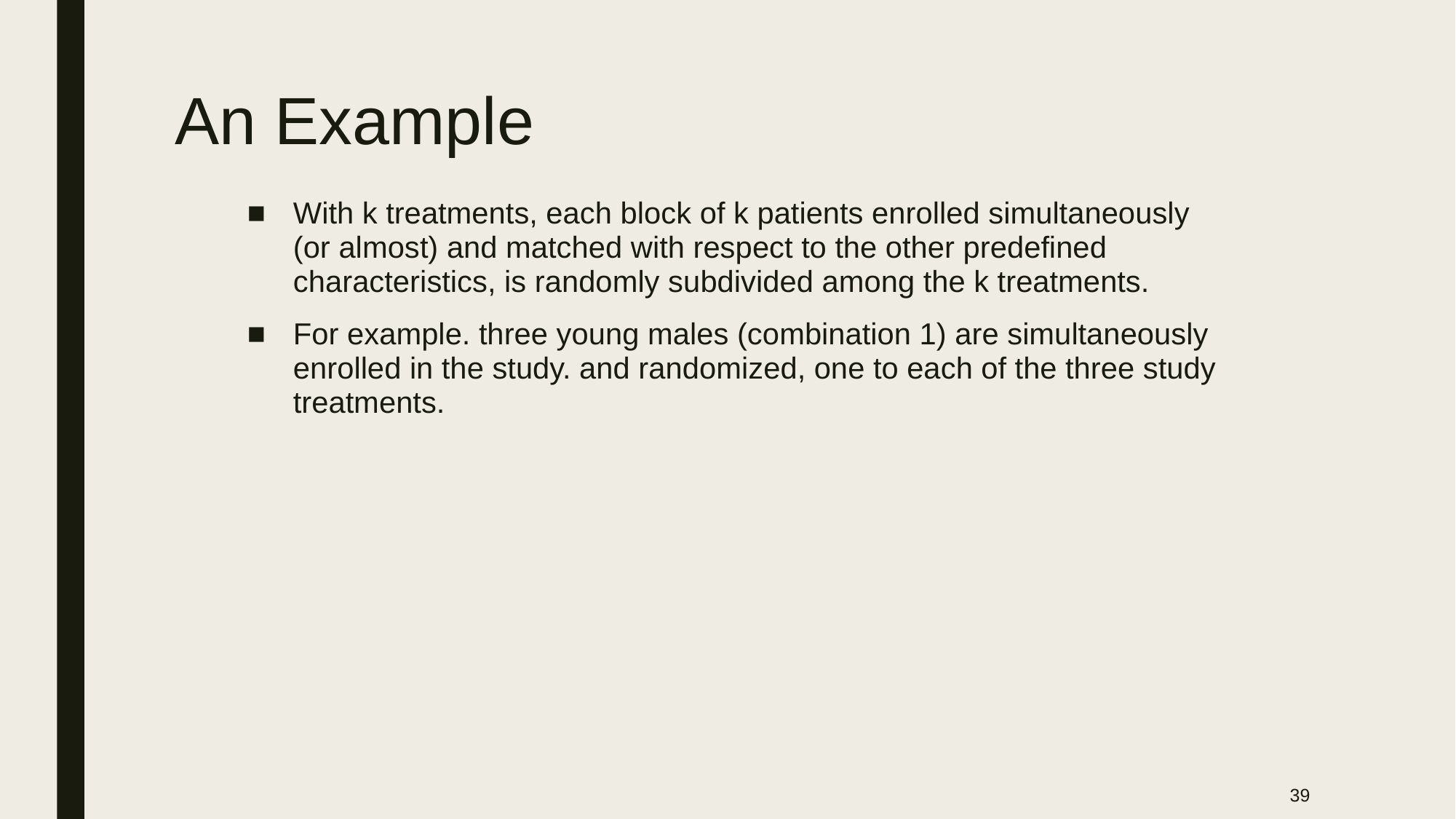

# An Example
With k treatments, each block of k patients enrolled simultaneously (or almost) and matched with respect to the other predefined characteristics, is randomly subdivided among the k treatments.
For example. three young males (combination 1) are simultaneously enrolled in the study. and randomized, one to each of the three study treatments.
39